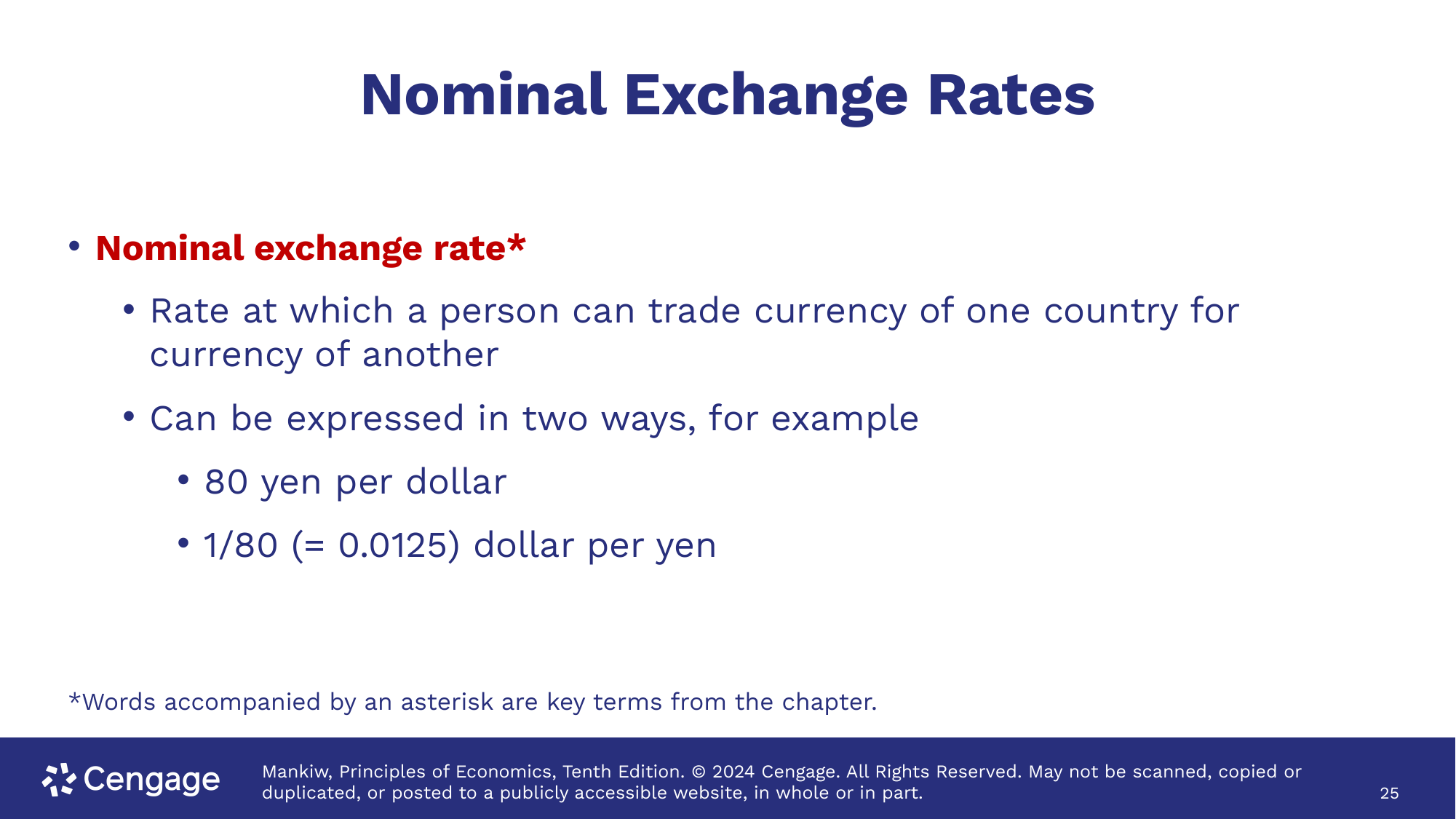

# Nominal Exchange Rates
Nominal exchange rate*
Rate at which a person can trade currency of one country for currency of another
Can be expressed in two ways, for example
80 yen per dollar
1/80 (= 0.0125) dollar per yen
*Words accompanied by an asterisk are key terms from the chapter.